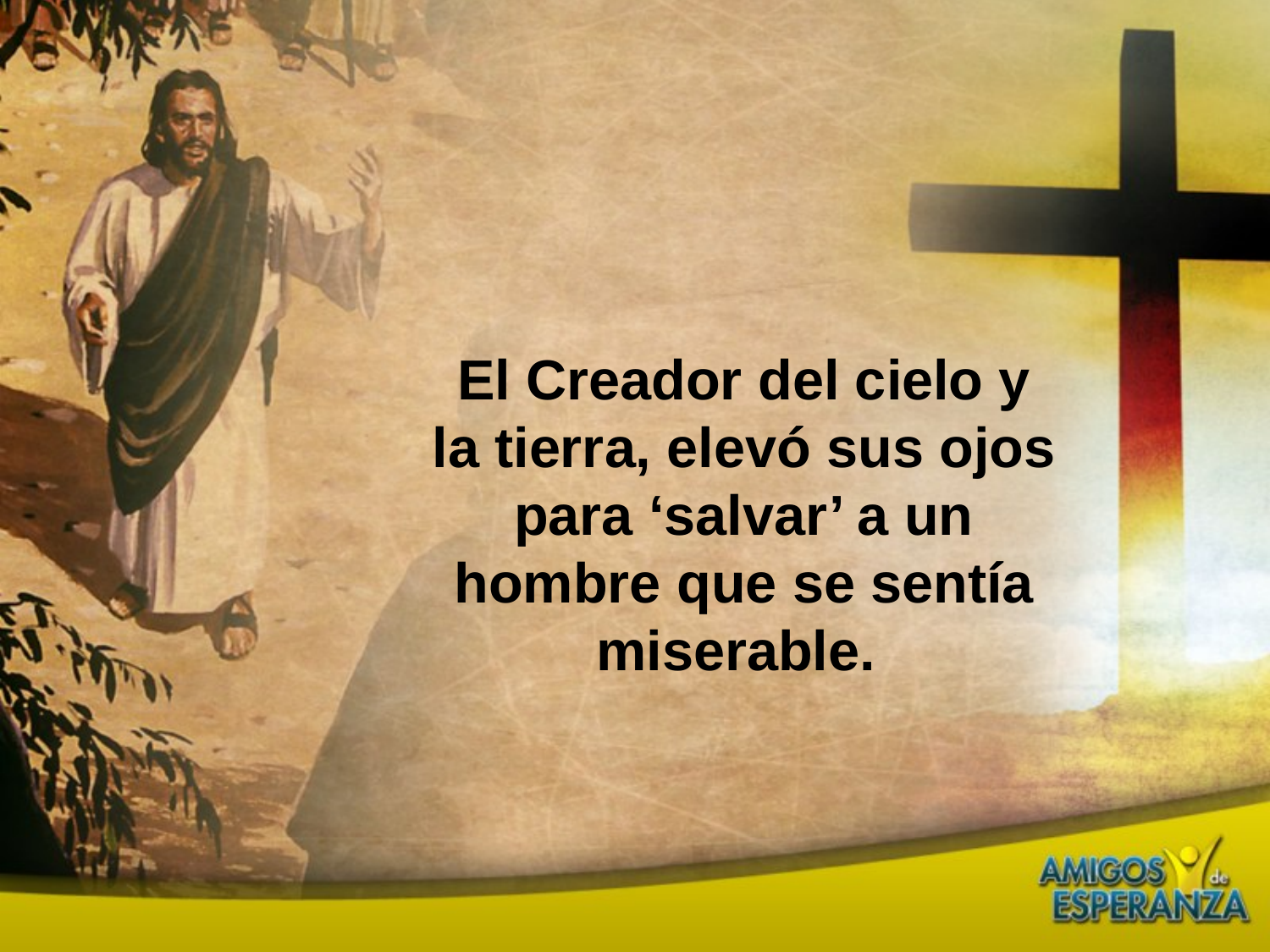

El Creador del cielo y la tierra, elevó sus ojos para ‘salvar’ a un hombre que se sentía miserable.